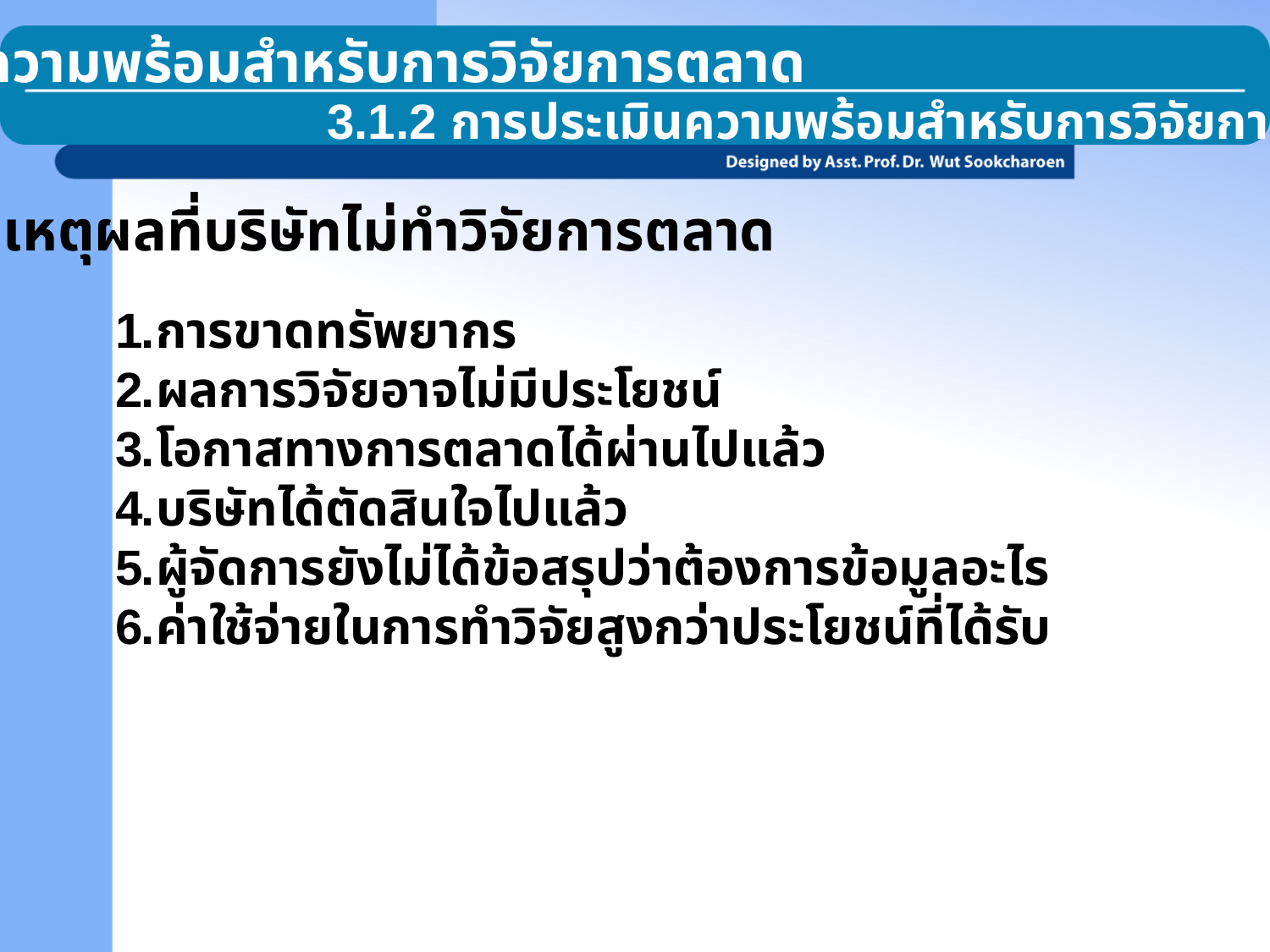

3.1 ความพร้อมสำหรับการวิจัยการตลาด
3.1.2 การประเมินความพร้อมสำหรับการวิจัยการตลาด
เหตุผลที่บริษัทไม่ทำวิจัยการตลาด
การขาดทรัพยากร
ผลการวิจัยอาจไม่มีประโยชน์
โอกาสทางการตลาดได้ผ่านไปแล้ว
บริษัทได้ตัดสินใจไปแล้ว
ผู้จัดการยังไม่ได้ข้อสรุปว่าต้องการข้อมูลอะไร
ค่าใช้จ่ายในการทำวิจัยสูงกว่าประโยชน์ที่ได้รับ